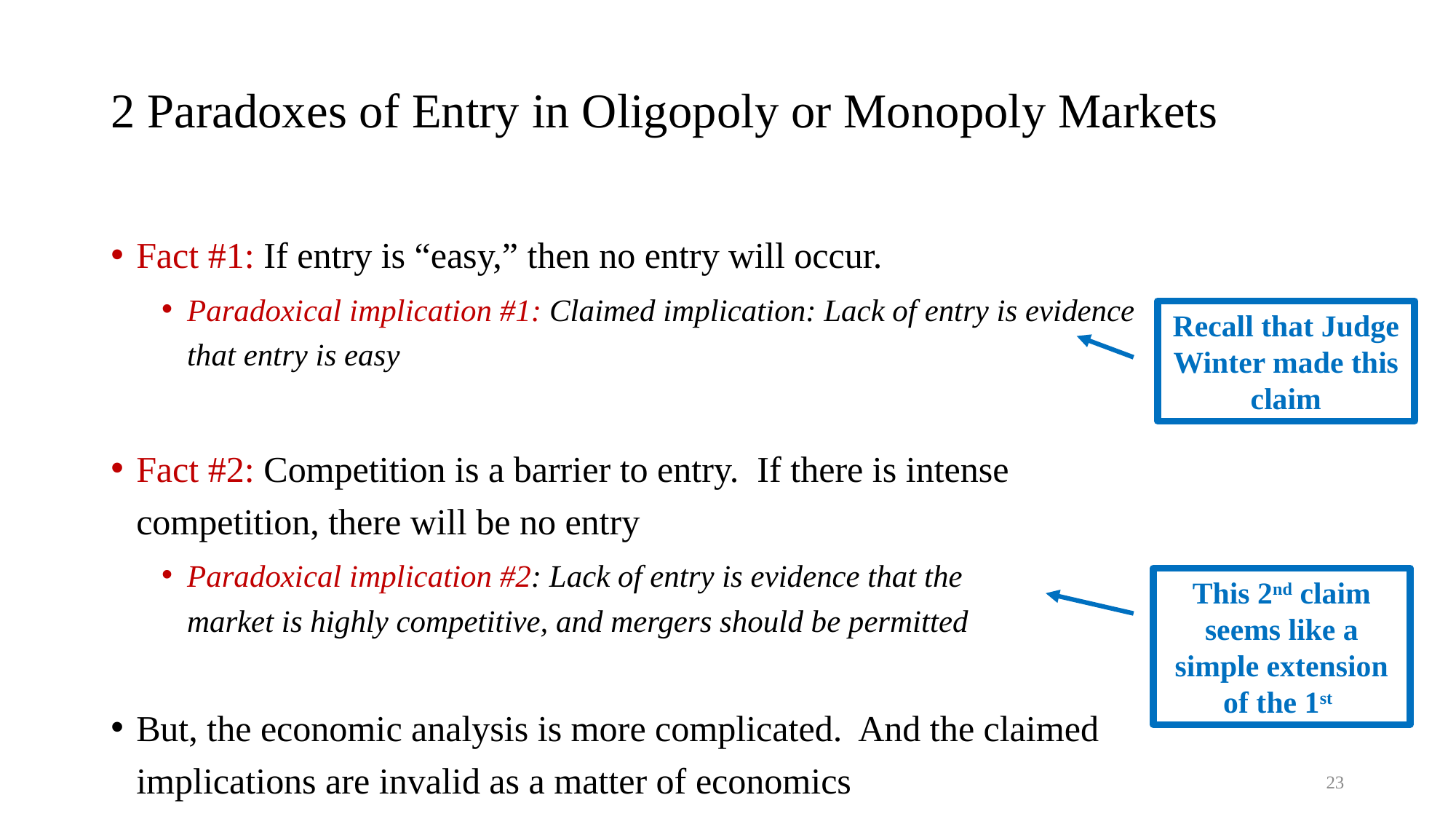

# 2 Paradoxes of Entry in Oligopoly or Monopoly Markets
Fact #1: If entry is “easy,” then no entry will occur.
Paradoxical implication #1: Claimed implication: Lack of entry is evidence that entry is easy

Fact #2: Competition is a barrier to entry.  If there is intense competition, there will be no entry
Paradoxical implication #2: Lack of entry is evidence that the
market is highly competitive, and mergers should be permitted
But, the economic analysis is more complicated.  And the claimed implications are invalid as a matter of economics
Recall that Judge Winter made this claim
This 2nd claim seems like a simple extension of the 1st
23